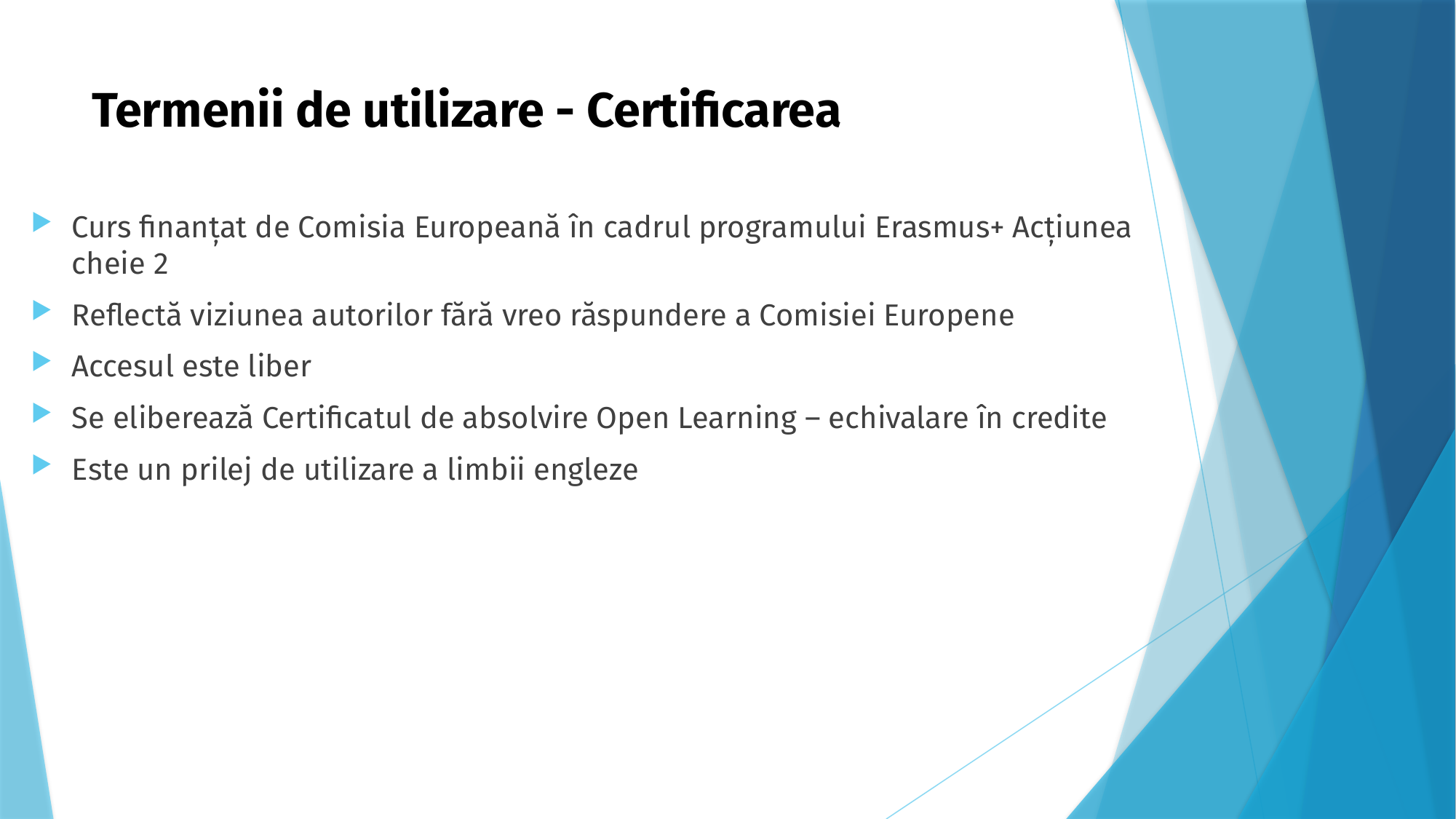

# Termenii de utilizare - Certificarea
Curs finanțat de Comisia Europeană în cadrul programului Erasmus+ Acțiunea cheie 2
Reflectă viziunea autorilor fără vreo răspundere a Comisiei Europene
Accesul este liber
Se eliberează Certificatul de absolvire Open Learning – echivalare în credite
Este un prilej de utilizare a limbii engleze